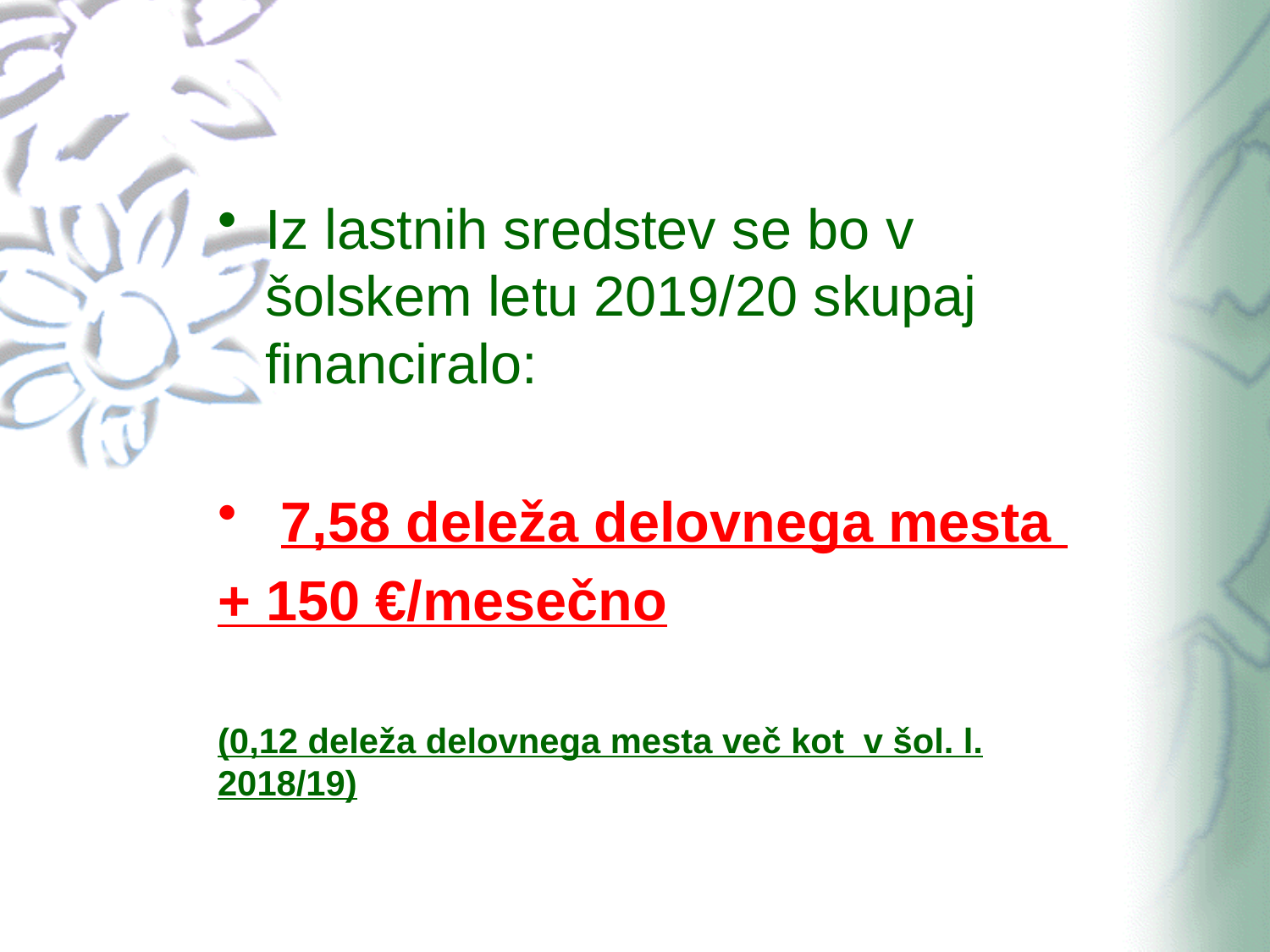

Iz lastnih sredstev se bo v šolskem letu 2019/20 skupaj financiralo:

 7,58 deleža delovnega mesta
+ 150 €/mesečno

(0,12 deleža delovnega mesta več kot  v šol. l. 2018/19)